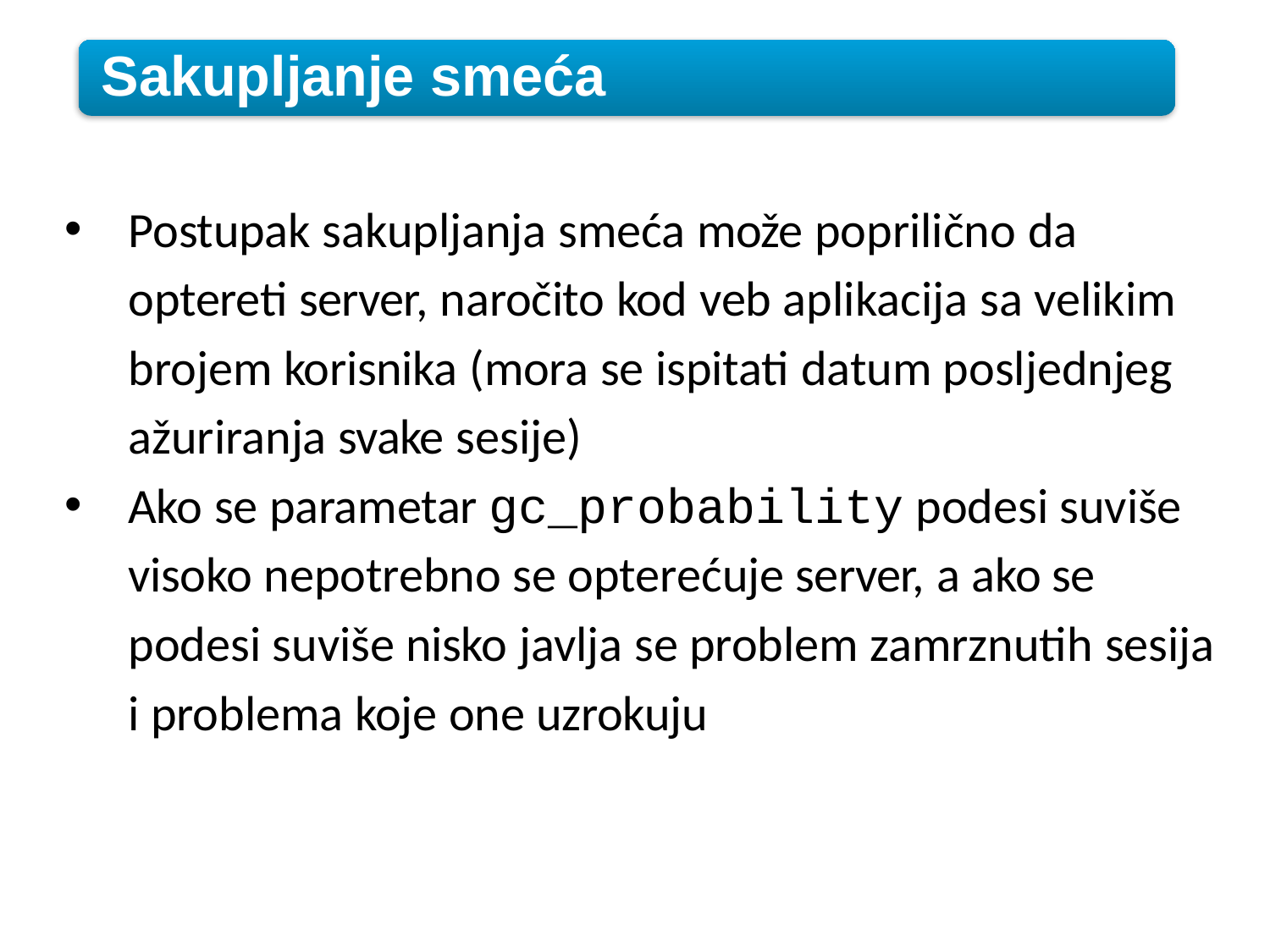

Sakupljanje smeća
Postupak sakupljanja smeća može poprilično da optereti server, naročito kod veb aplikacija sa velikim brojem korisnika (mora se ispitati datum posljednjeg ažuriranja svake sesije)
Ako se parametar gc_probability podesi suviše visoko nepotrebno se opterećuje server, a ako se podesi suviše nisko javlja se problem zamrznutih sesija i problema koje one uzrokuju